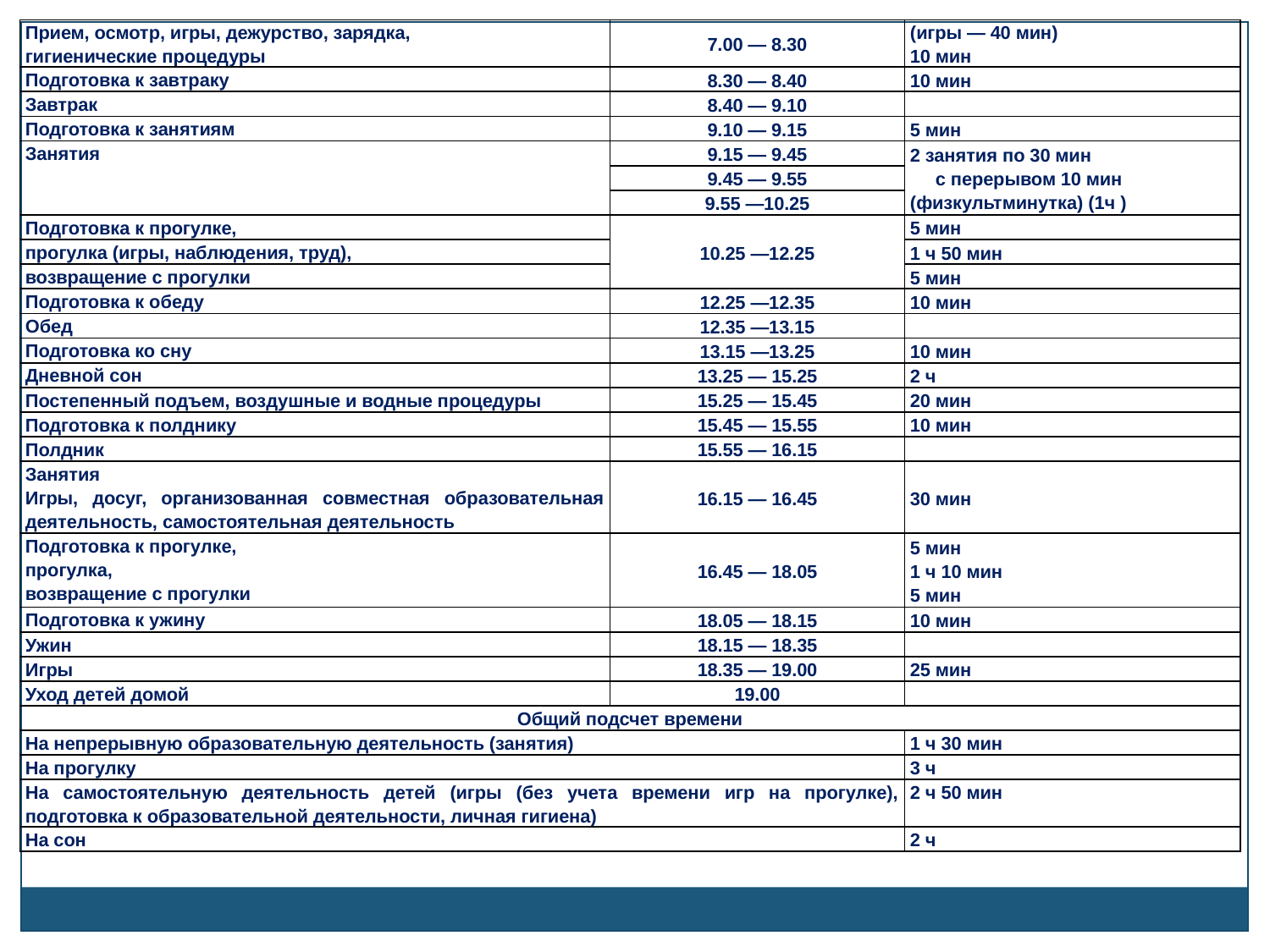

| Прием, осмотр, игры, дежурство, зарядка, гигиенические процедуры | 7.00 — 8.30 | (игры — 40 мин) 10 мин |
| --- | --- | --- |
| Подготовка к завтраку | 8.30 — 8.40 | 10 мин |
| Завтрак | 8.40 — 9.10 |  |
| Подготовка к занятиям | 9.10 — 9.15 | 5 мин |
| Занятия | 9.15 — 9.45 | 2 занятия по 30 мин с перерывом 10 мин (физкультминутка) (1ч ) |
|  | 9.45 — 9.55 |  |
|  | 9.55 —10.25 |  |
| Подготовка к прогулке, | 10.25 —12.25 | 5 мин |
| прогулка (игры, наблюдения, труд), |  | 1 ч 50 мин |
| возвращение с прогулки |  | 5 мин |
| Подготовка к обеду | 12.25 —12.35 | 10 мин |
| Обед | 12.35 —13.15 |  |
| Подготовка ко сну | 13.15 —13.25 | 10 мин |
| Дневной сон | 13.25 — 15.25 | 2 ч |
| Постепенный подъем, воздушные и водные процедуры | 15.25 — 15.45 | 20 мин |
| Подготовка к полднику | 15.45 — 15.55 | 10 мин |
| Полдник | 15.55 — 16.15 |  |
| Занятия Игры, досуг, организованная совместная образовательная деятельность, самостоятельная деятельность | 16.15 — 16.45 | 30 мин |
| Подготовка к прогулке, прогулка, возвращение с прогулки | 16.45 — 18.05 | 5 мин 1 ч 10 мин 5 мин |
| Подготовка к ужину | 18.05 — 18.15 | 10 мин |
| Ужин | 18.15 — 18.35 |  |
| Игры | 18.35 — 19.00 | 25 мин |
| Уход детей домой | 19.00 |  |
| Общий подсчет времени |  |  |
| На непрерывную образовательную деятельность (занятия) |  | 1 ч 30 мин |
| На прогулку |  | 3 ч |
| На самостоятельную деятельность детей (игры (без учета времени игр на прогулке), подготовка к образовательной деятельности, личная гигиена) |  | 2 ч 50 мин |
| На сон |  | 2 ч |